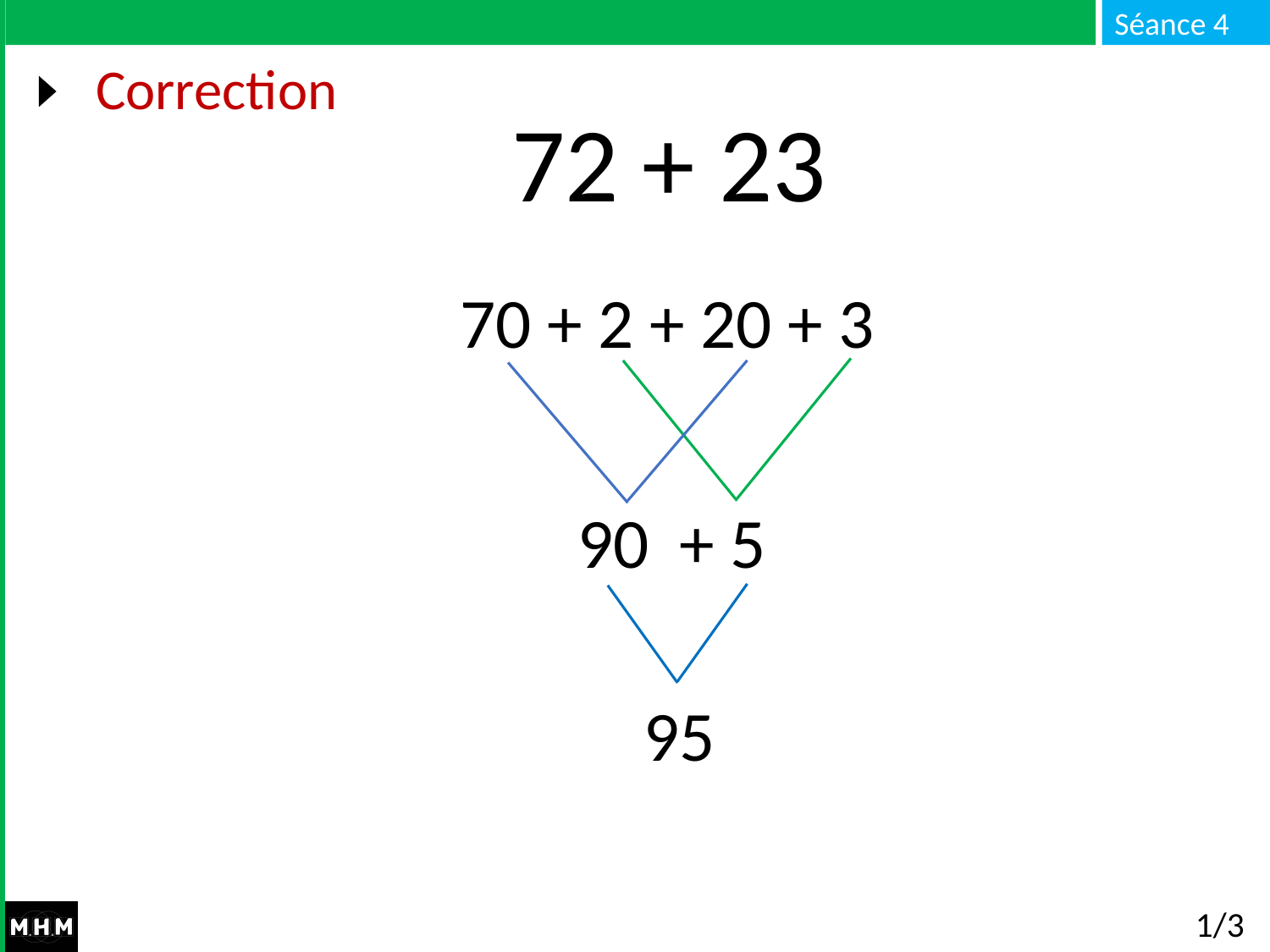

# Correction

72 + 23
70 + 2 + 20 + 3
90
+ 5
95
1/3